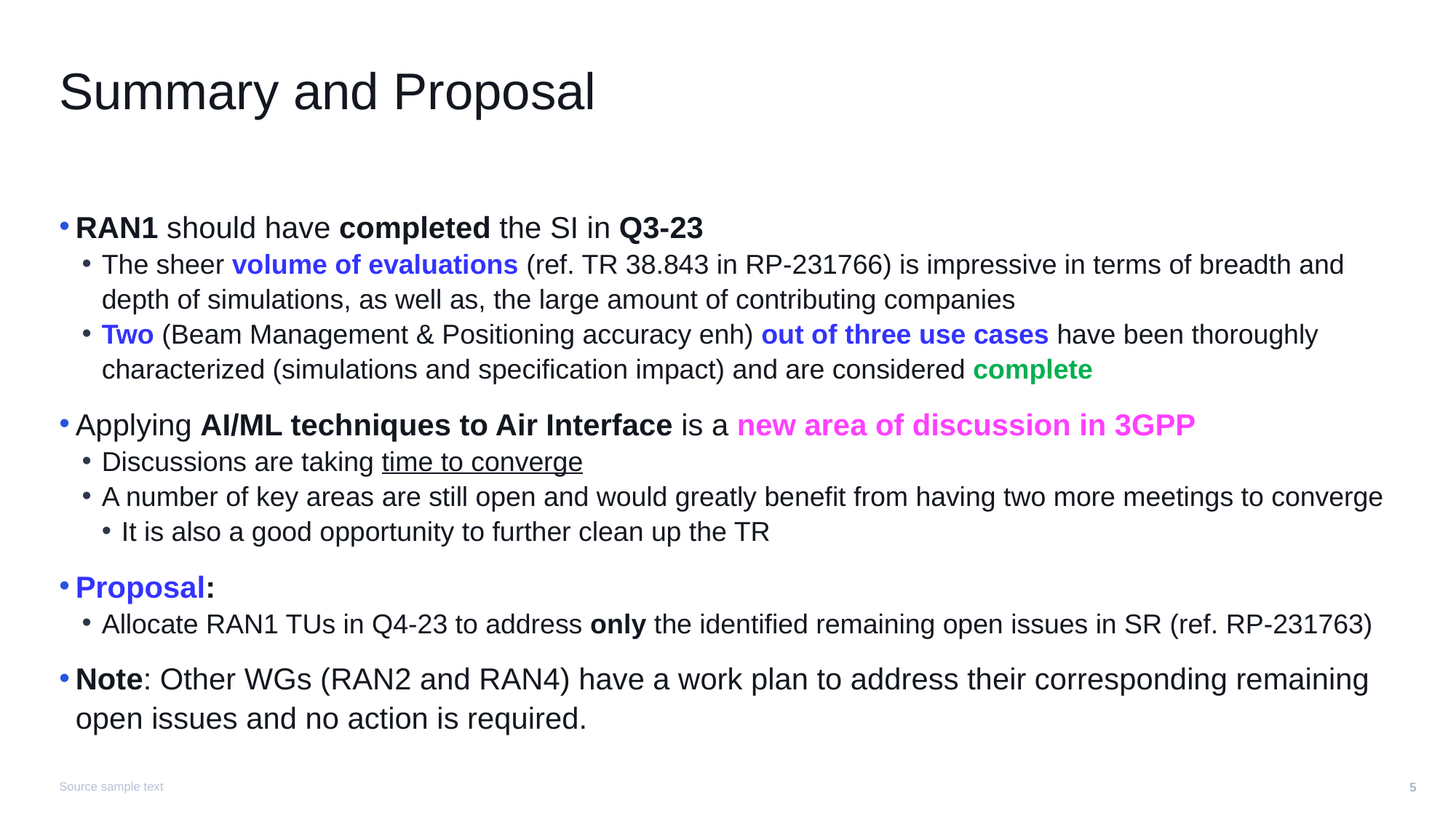

# Summary and Proposal

RAN1 should have completed the SI in Q3-23
The sheer volume of evaluations (ref. TR 38.843 in RP-231766) is impressive in terms of breadth and depth of simulations, as well as, the large amount of contributing companies
Two (Beam Management & Positioning accuracy enh) out of three use cases have been thoroughly characterized (simulations and specification impact) and are considered complete
Applying AI/ML techniques to Air Interface is a new area of discussion in 3GPP
Discussions are taking time to converge
A number of key areas are still open and would greatly benefit from having two more meetings to converge
It is also a good opportunity to further clean up the TR
Proposal:
Allocate RAN1 TUs in Q4-23 to address only the identified remaining open issues in SR (ref. RP-231763)
Note: Other WGs (RAN2 and RAN4) have a work plan to address their corresponding remaining open issues and no action is required.
Source sample text